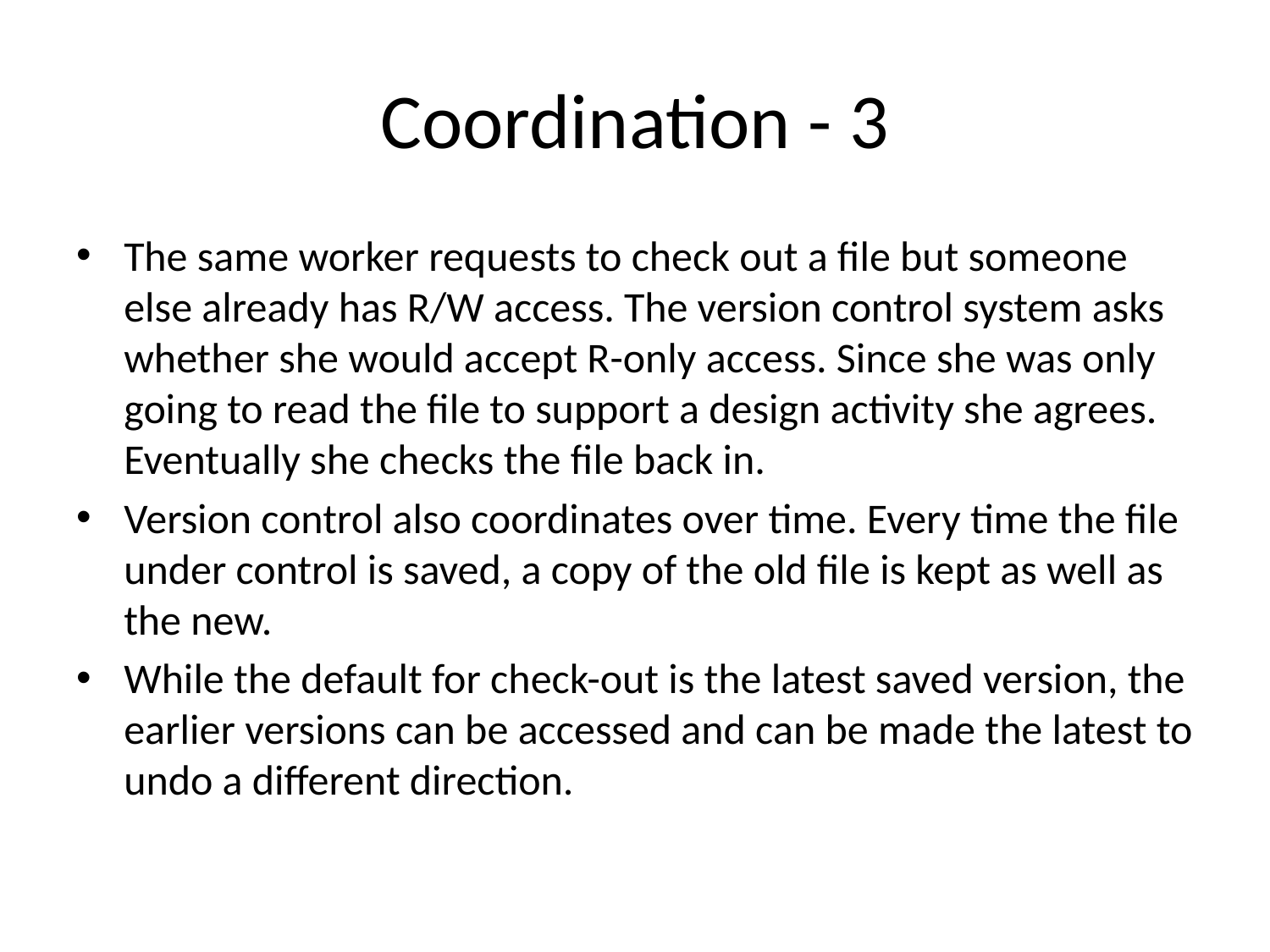

# Coordination - 3
The same worker requests to check out a file but someone else already has R/W access. The version control system asks whether she would accept R-only access. Since she was only going to read the file to support a design activity she agrees. Eventually she checks the file back in.
Version control also coordinates over time. Every time the file under control is saved, a copy of the old file is kept as well as the new.
While the default for check-out is the latest saved version, the earlier versions can be accessed and can be made the latest to undo a different direction.